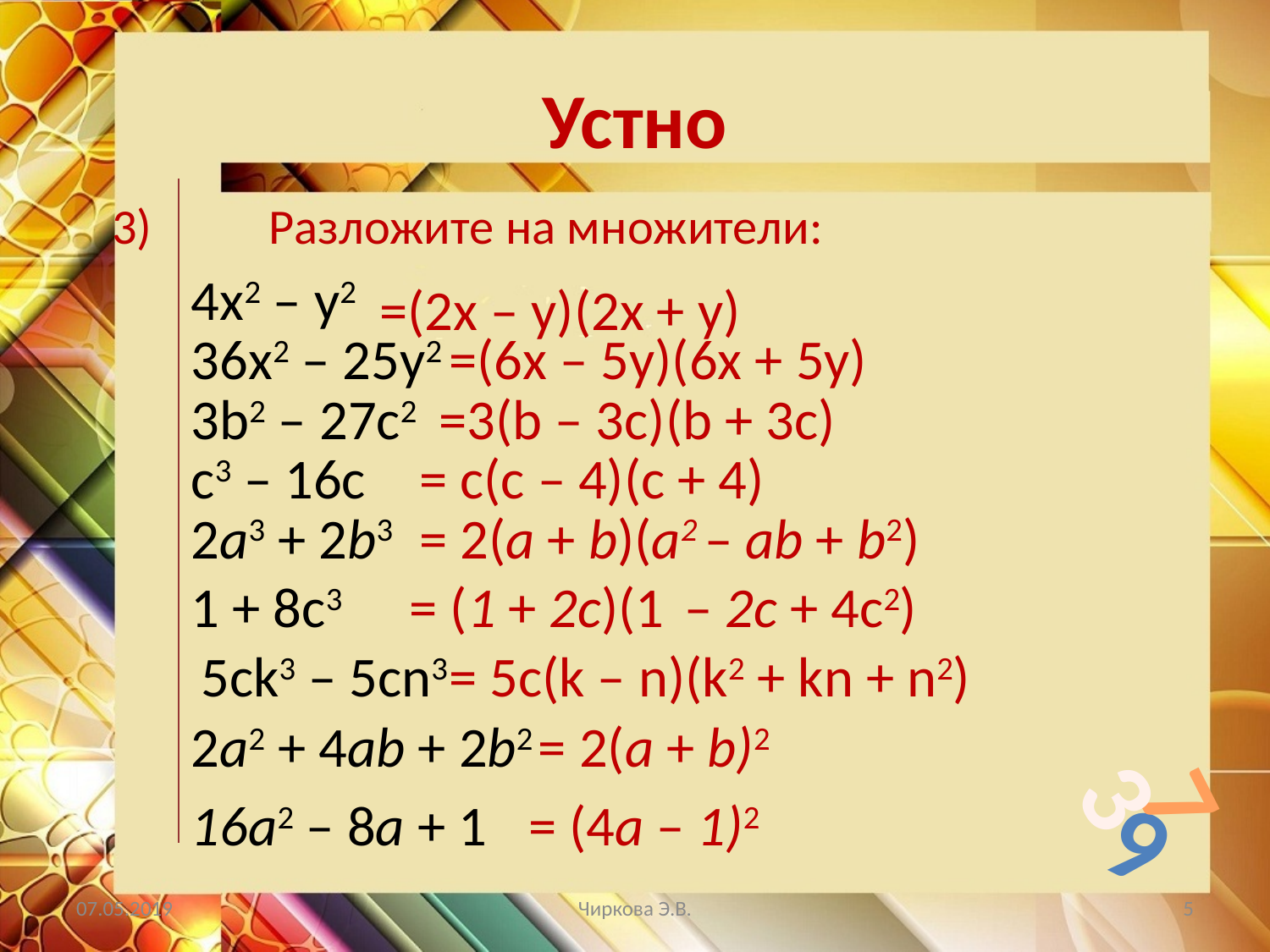

# Устно
3) 	Разложите на множители:
4х2 – у2
=(2x – y)(2x + y)
36х2 – 25у2
=(6x – 5y)(6x + 5y)
3b2 – 27c2
=3(b – 3c)(b + 3c)
с3 – 16с
= c(c – 4)(c + 4)
2а3 + 2b3
= 2(a + b)(a2 – ab + b2)
1 + 8с3
= (1 + 2c)(1  – 2c + 4c2)
5сk3 – 5сn3
= 5c(k – n)(k2 + kn + n2)
2а2 + 4ab + 2b2
= 2(а + b)2
3
7
16а2 – 8a + 1
= (4а – 1)2
9
07.05.2019
Чиркова Э.В.
5